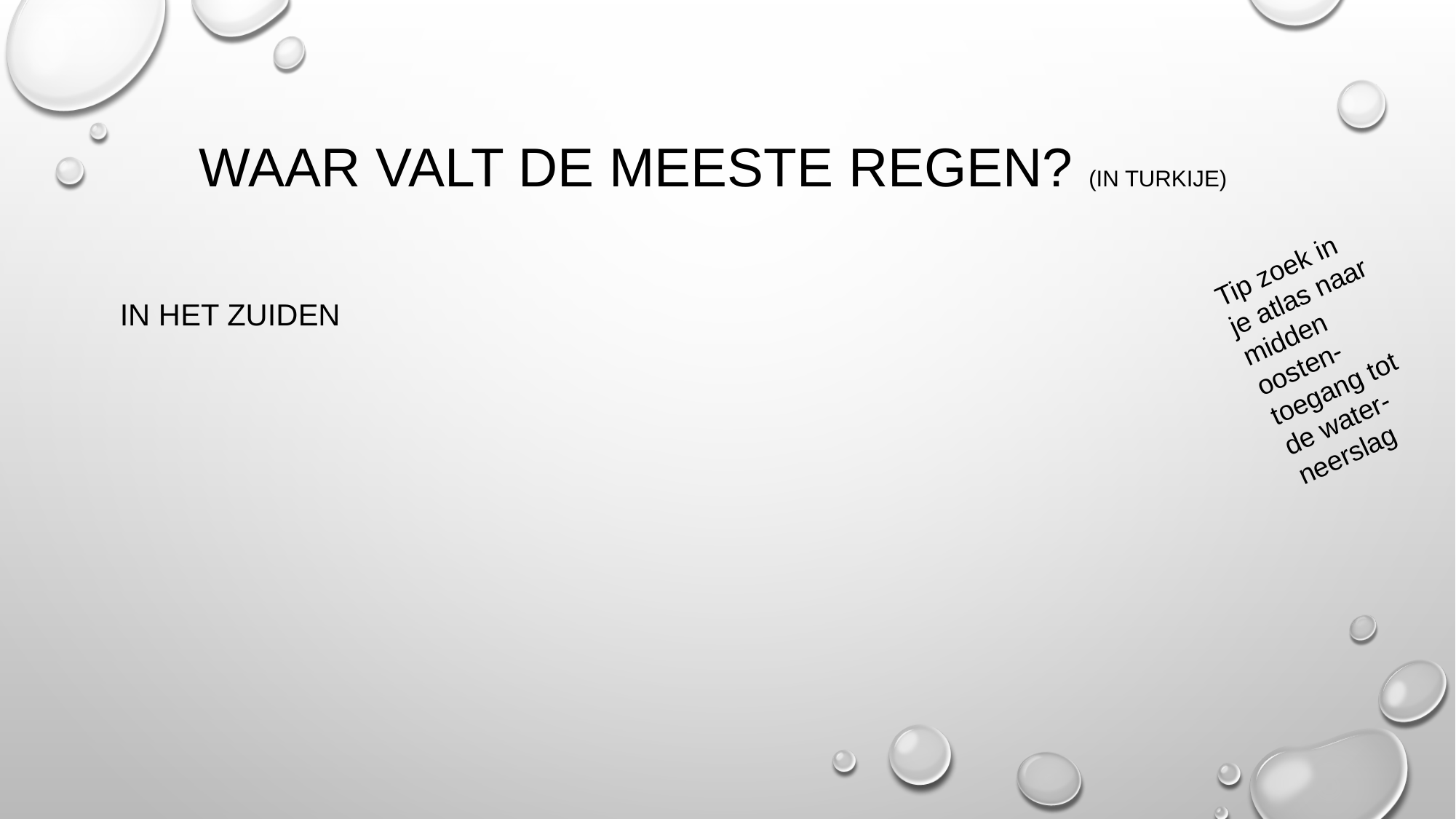

# Waar valt de meeste regen? (in turkije)
Tip zoek in je atlas naar midden oosten- toegang tot de water- neerslag
In het zuiden